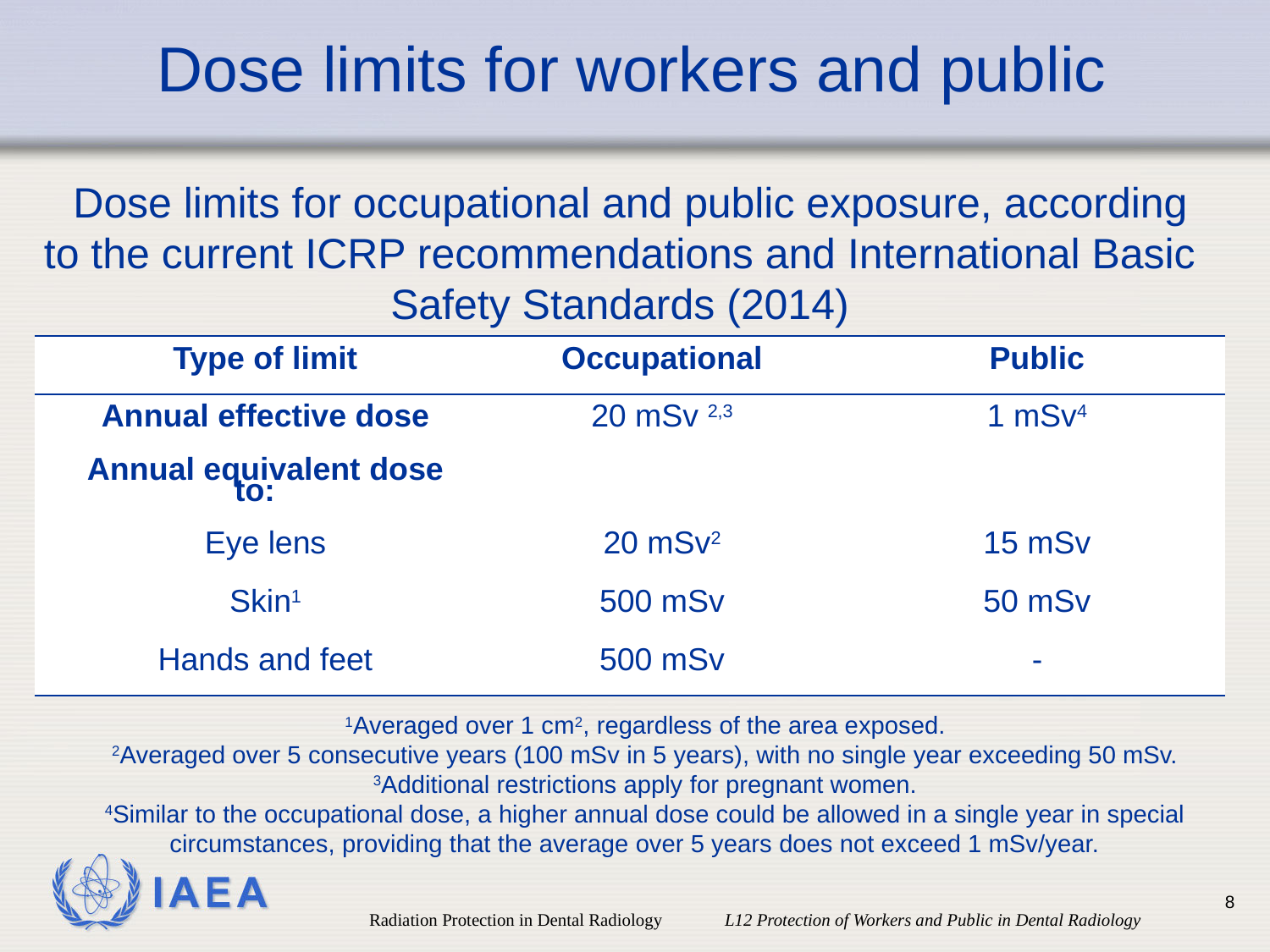

# Dose limits for workers and public
Dose limits for occupational and public exposure, according to the current ICRP recommendations and International Basic Safety Standards (2014)
| Type of limit | Occupational | Public |
| --- | --- | --- |
| Annual effective dose | 20 mSv 2,3 | 1 mSv4 |
| Annual equivalent dose to: |  |  |
| Eye lens | 20 mSv2 | 15 mSv |
| Skin1 | 500 mSv | 50 mSv |
| Hands and feet | 500 mSv | - |
1Averaged over 1 cm2, regardless of the area exposed.
2Averaged over 5 consecutive years (100 mSv in 5 years), with no single year exceeding 50 mSv.
3Additional restrictions apply for pregnant women.
4Similar to the occupational dose, a higher annual dose could be allowed in a single year in special circumstances, providing that the average over 5 years does not exceed 1 mSv/year.
8
Radiation Protection in Dental Radiology              L12 Protection of Workers and Public in Dental Radiology